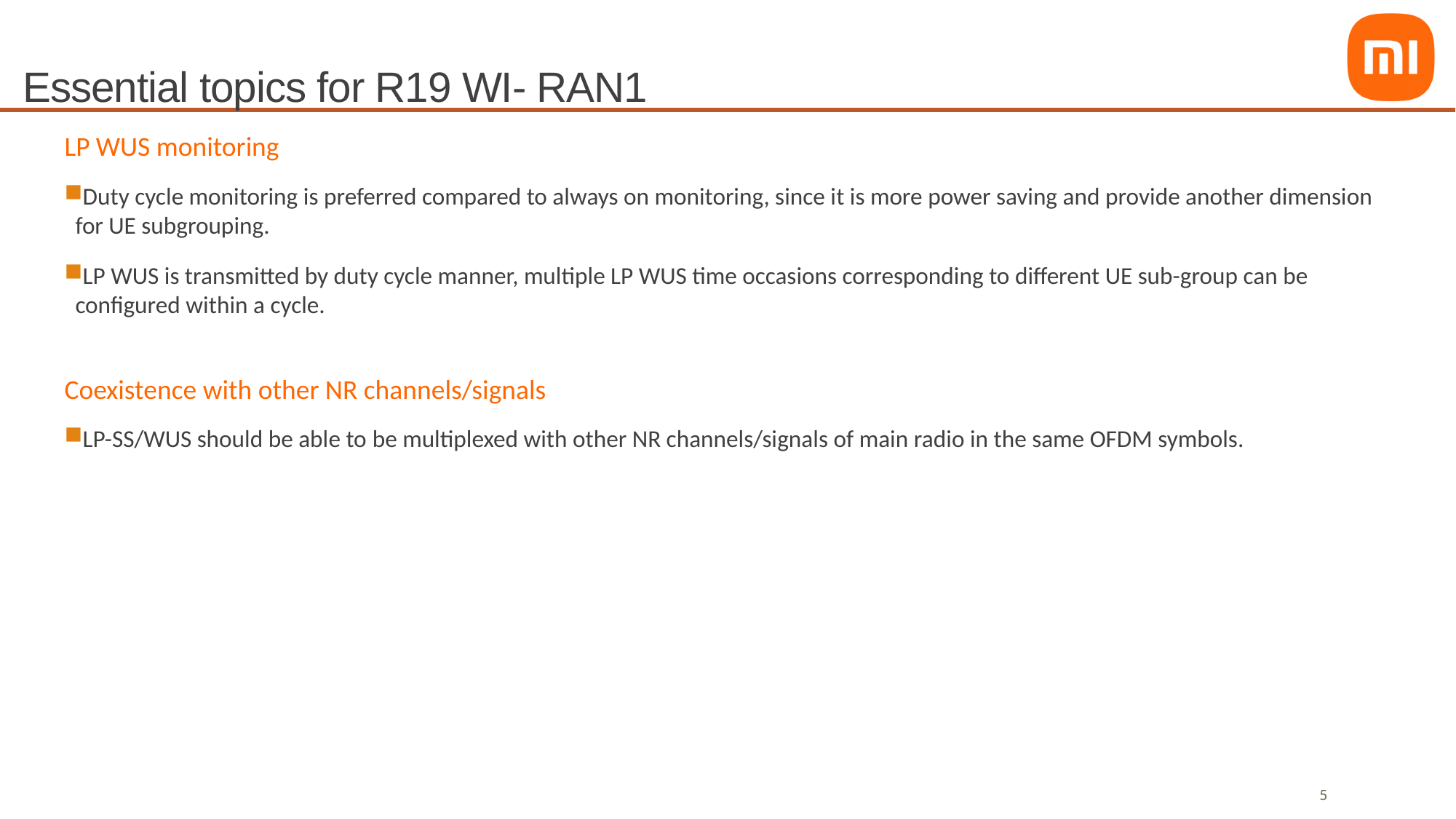

# Essential topics for R19 WI- RAN1
LP WUS monitoring
Duty cycle monitoring is preferred compared to always on monitoring, since it is more power saving and provide another dimension for UE subgrouping.
LP WUS is transmitted by duty cycle manner, multiple LP WUS time occasions corresponding to different UE sub-group can be configured within a cycle.

Coexistence with other NR channels/signals
LP-SS/WUS should be able to be multiplexed with other NR channels/signals of main radio in the same OFDM symbols.